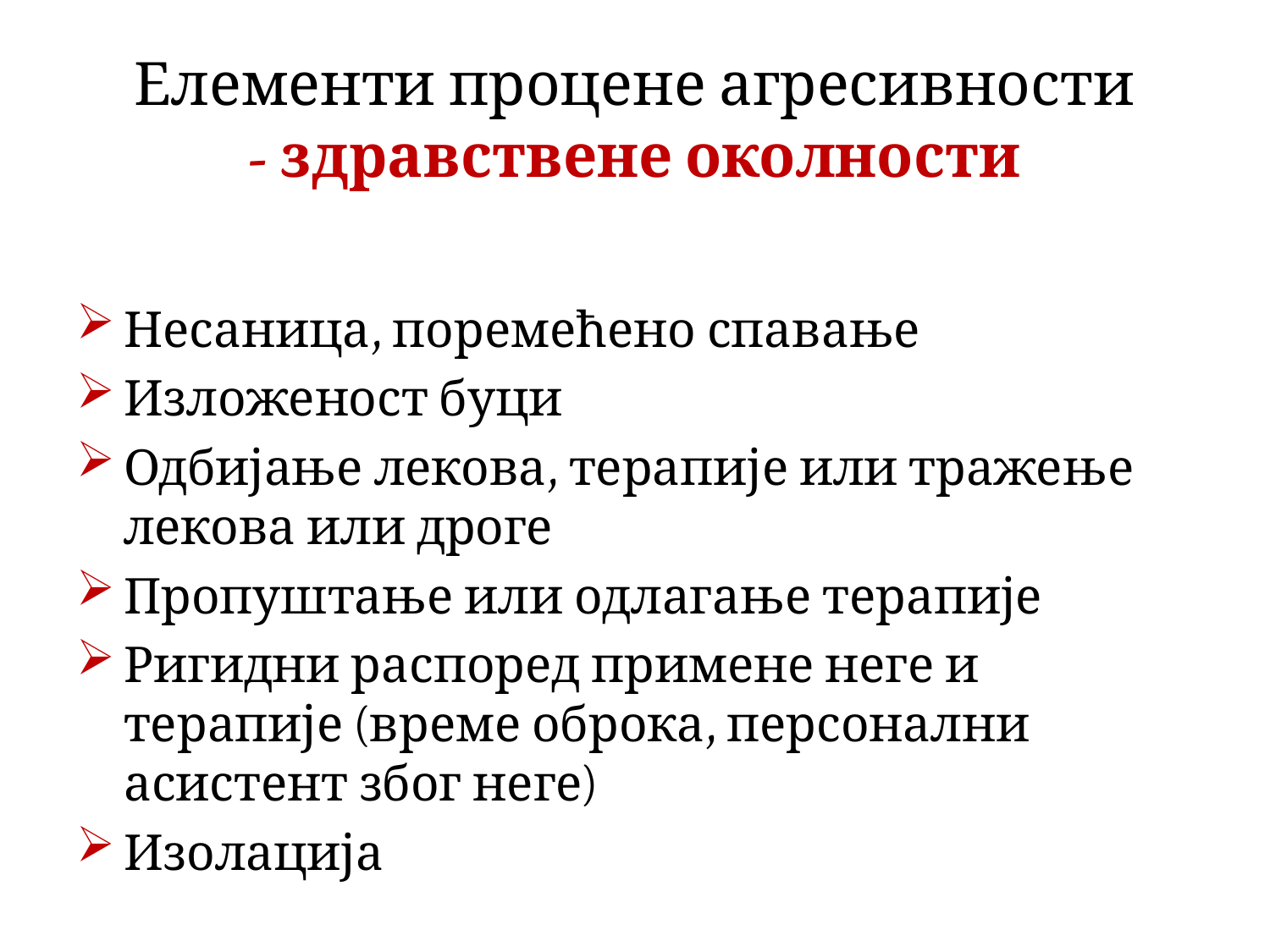

# Елементи процене агресивности - здравствене околности

Несаница, поремећено спавање
Изложеност буци
Одбијање лекова, терапије или тражење лекова или дроге
Пропуштање или одлагање терапије
Ригидни распоред примене неге и терапије (време оброка, персонални асистент због неге)
Изолација